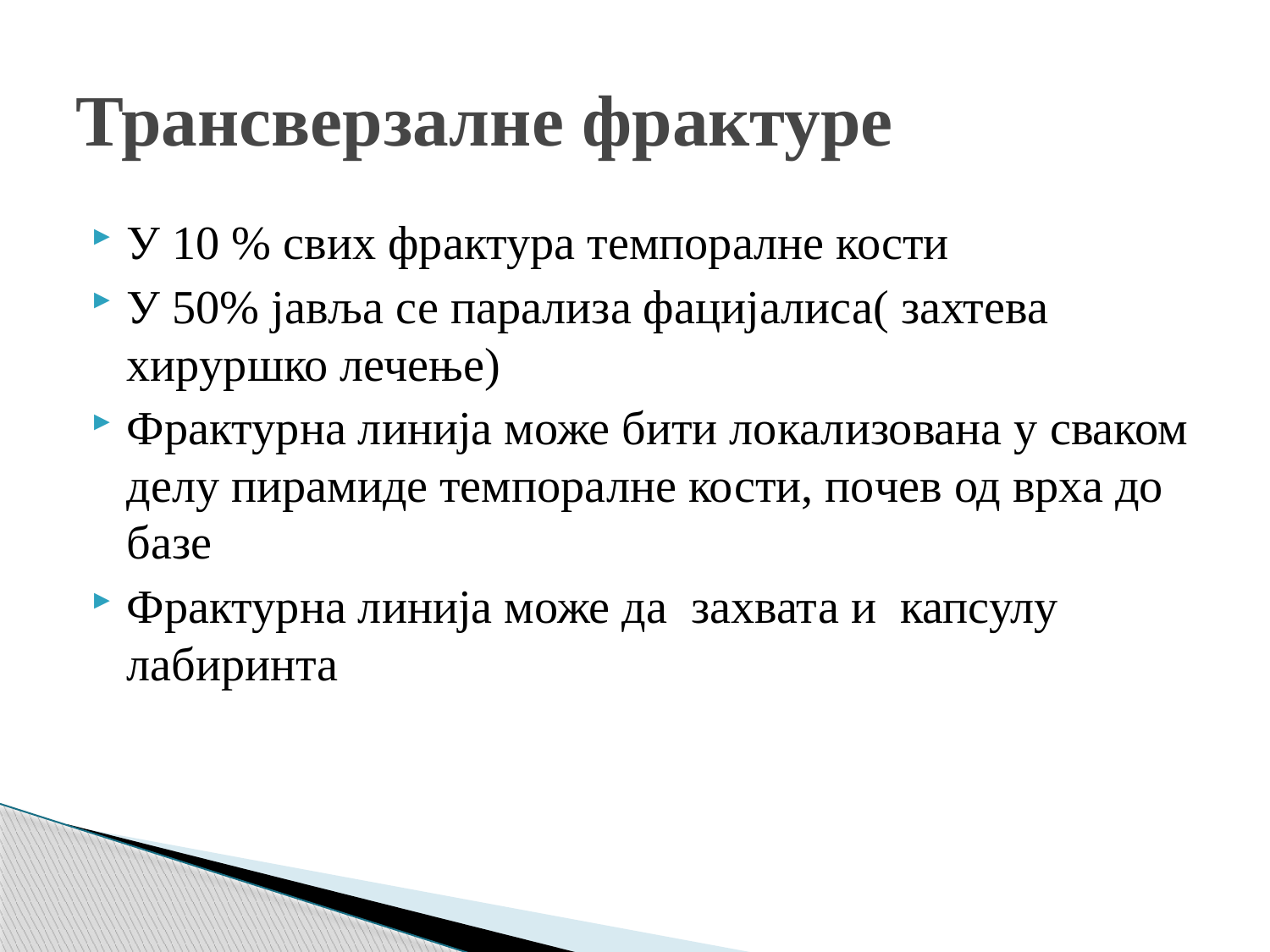

# Трансверзалне фрактуре
У 10 % свих фрактура темпоралне кости
У 50% јавља се парализа фацијалиса( захтева хируршко лечење)
Фрактурна линија може бити локализована у сваком делу пирамиде темпоралне кости, почев од врха до базе
Фрактурна линија може да  захвата и  капсулу лабиринта